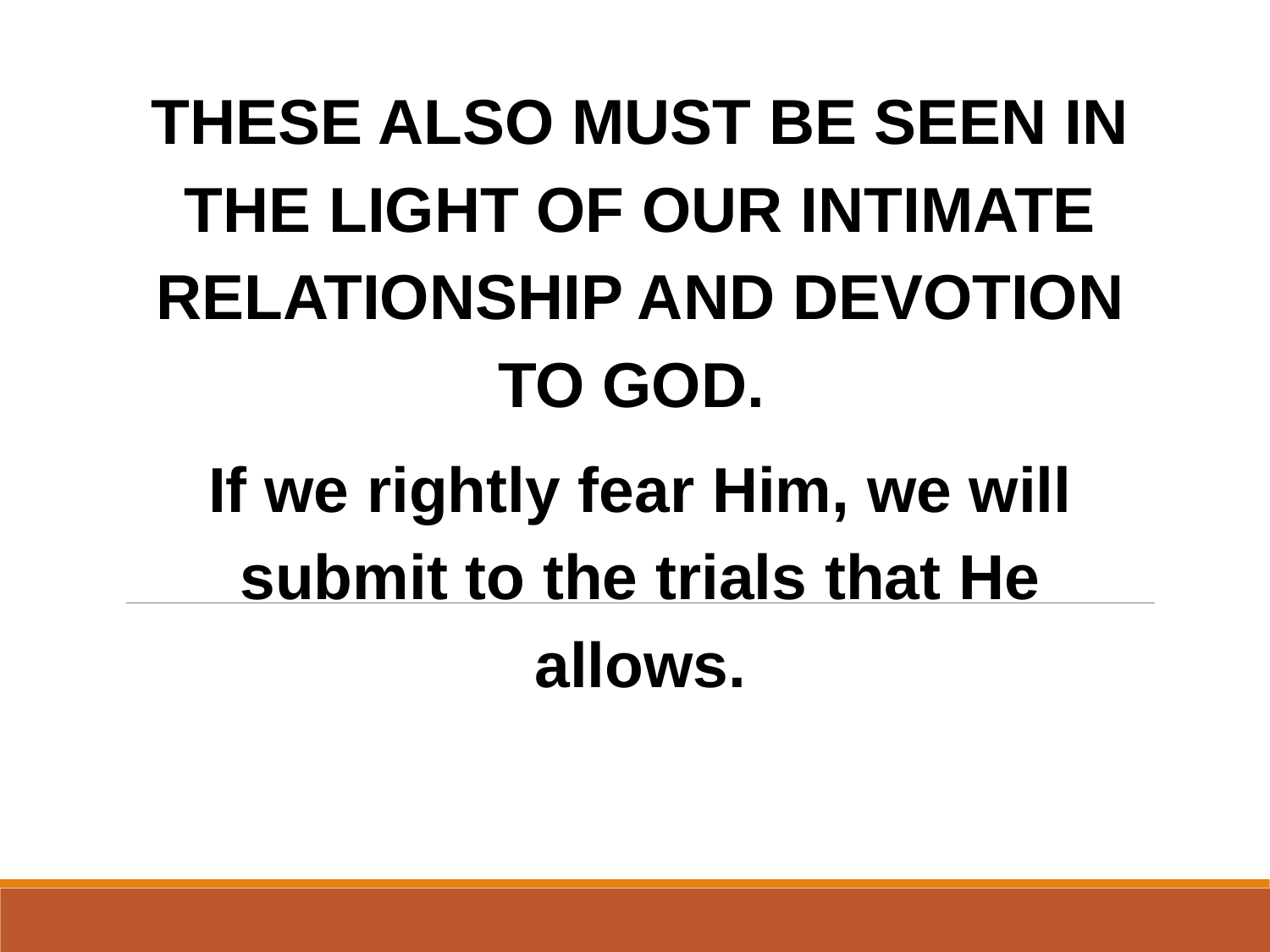

THESE ALSO MUST BE SEEN IN THE LIGHT OF OUR INTIMATE RELATIONSHIP AND DEVOTION TO GOD.
If we rightly fear Him, we will submit to the trials that He allows.